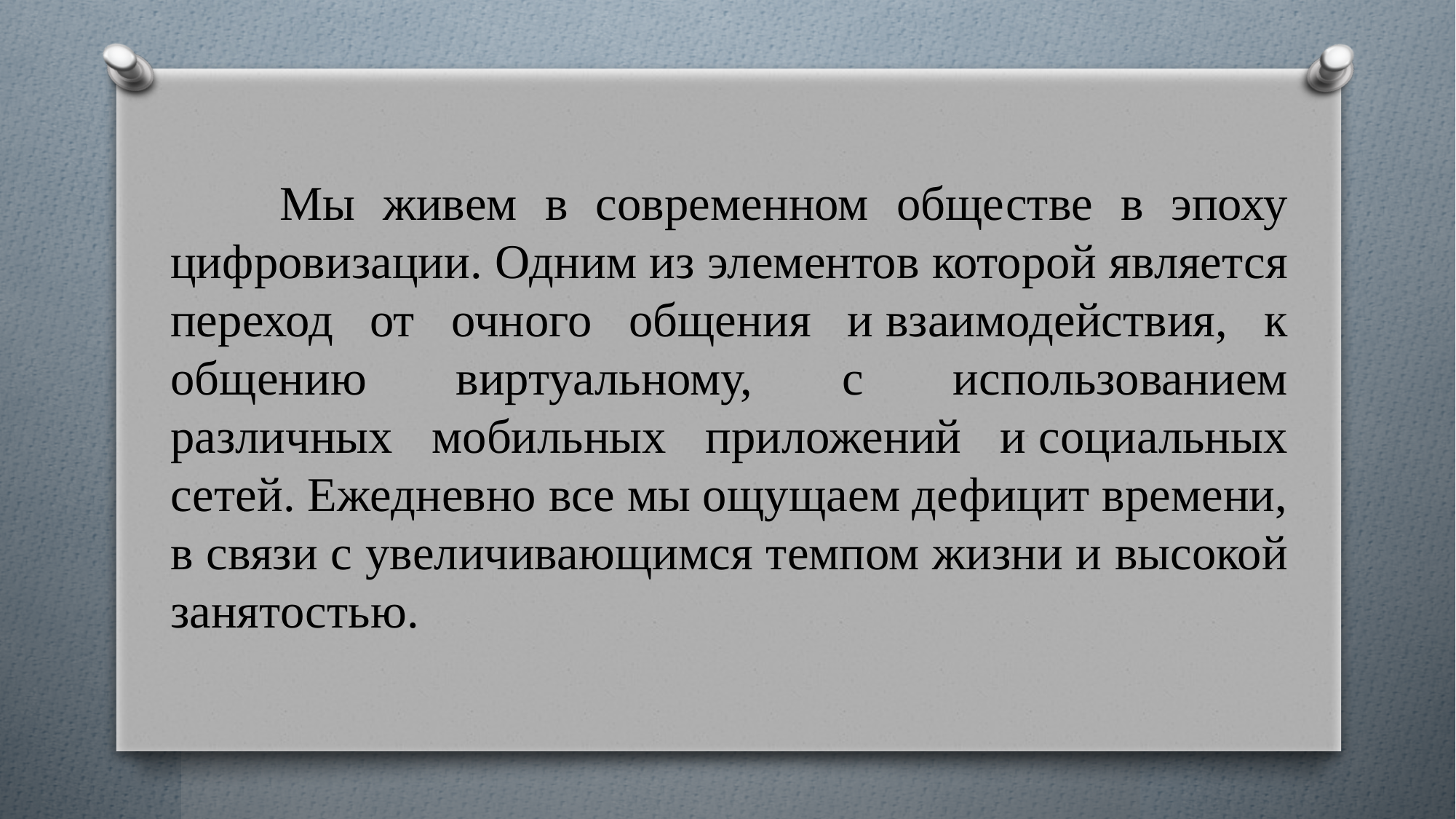

Мы живем в современном обществе в эпоху цифровизации. Одним из элементов которой является переход от очного общения и взаимодействия, к общению виртуальному, с использованием различных мобильных приложений и социальных сетей. Ежедневно все мы ощущаем дефицит времени, в связи с увеличивающимся темпом жизни и высокой занятостью.